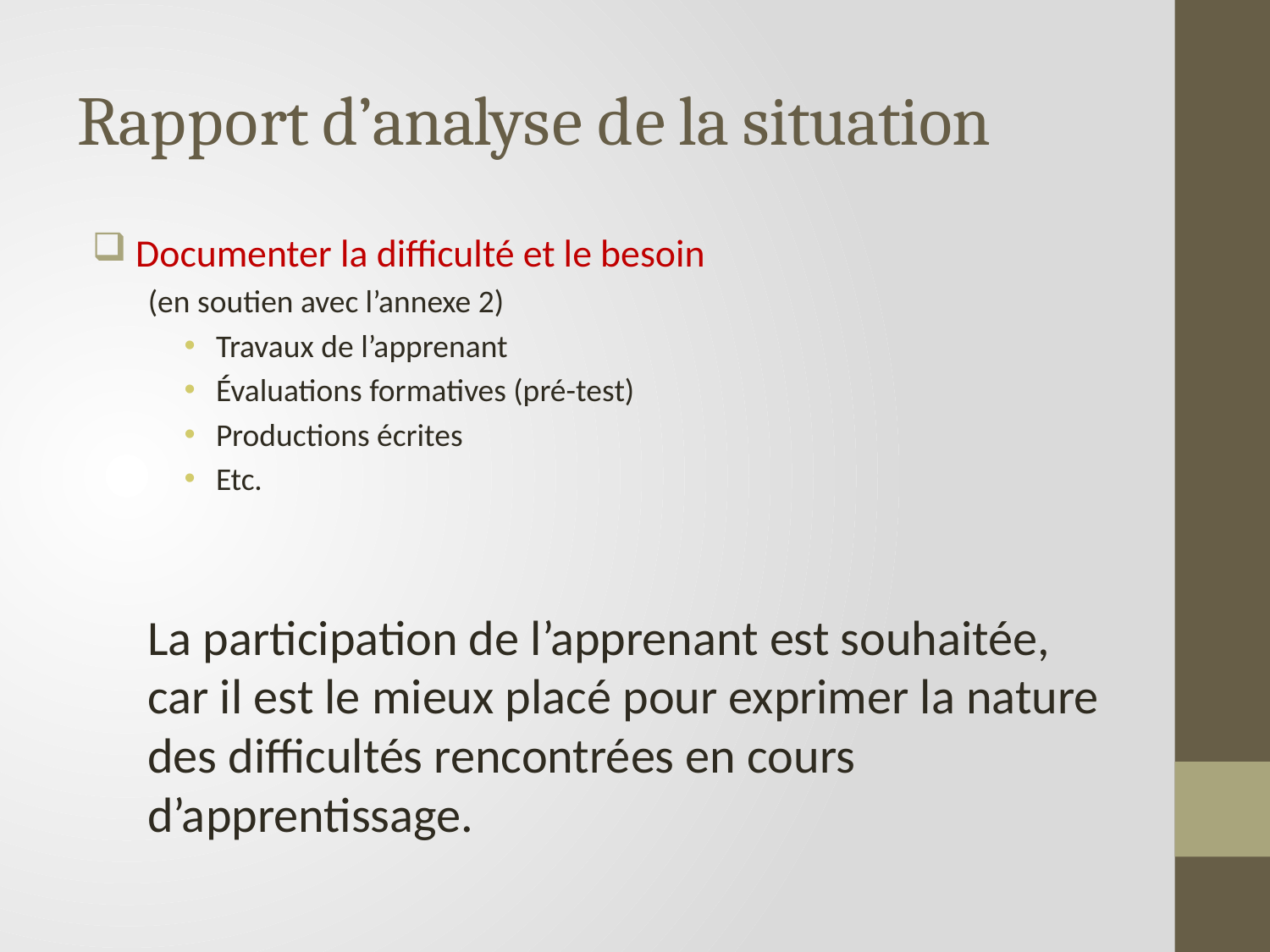

# Rapport d’analyse de la situation
 Documenter la difficulté et le besoin
          (en soutien avec l’annexe 2)
Travaux de l’apprenant
Évaluations formatives (pré-test)
Productions écrites
Etc.

La participation de l’apprenant est souhaitée, car il est le mieux placé pour exprimer la nature des difficultés rencontrées en cours d’apprentissage.